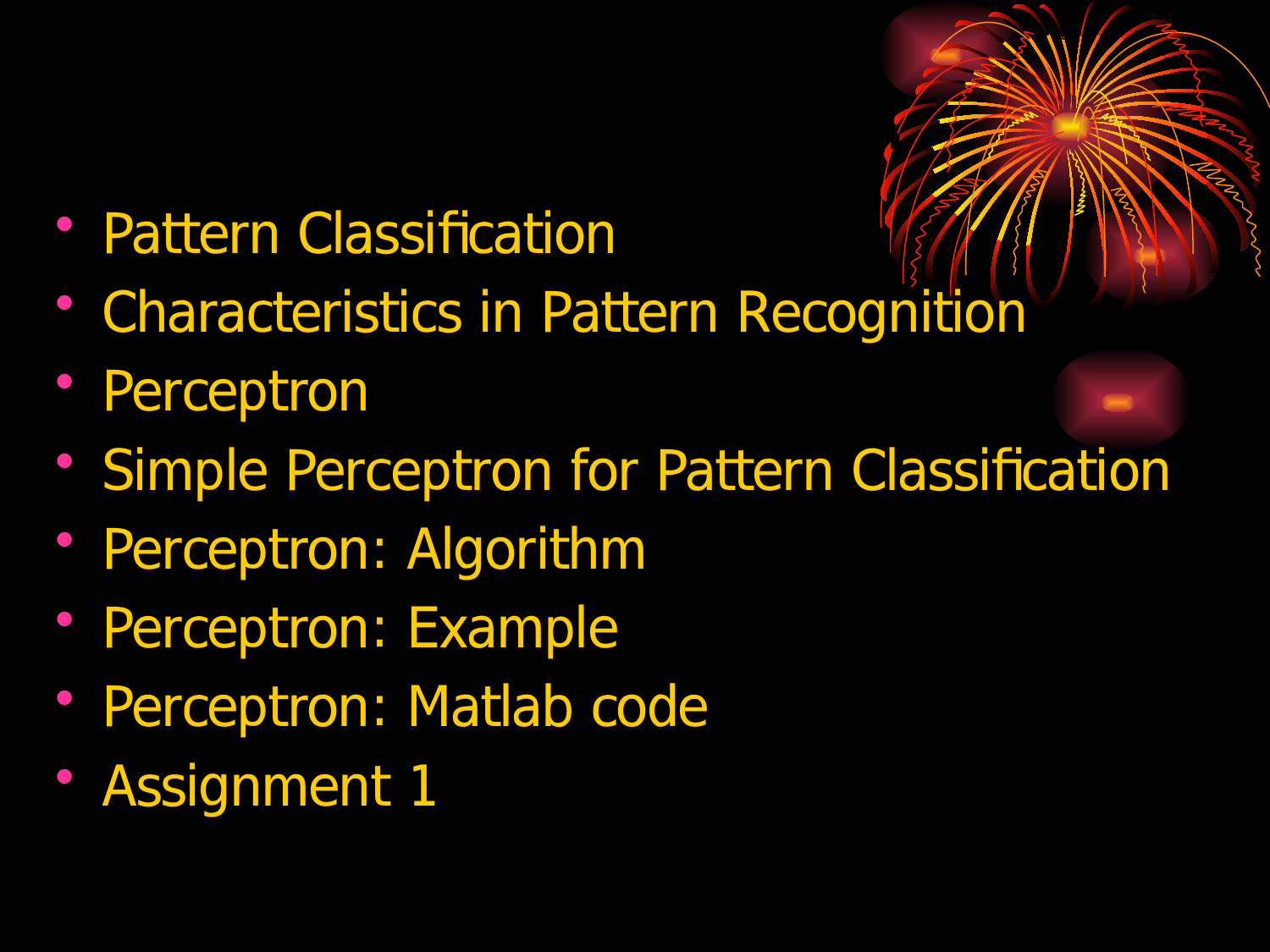

In Today's Lecture ...
Pattern Classification
Characteristics in Pattern Recognition
Perceptron
Simple Perceptron for Pattern Classification
Perceptron: Algorithm
Perceptron: Example
Perceptron: Matlab code
Assignment 1